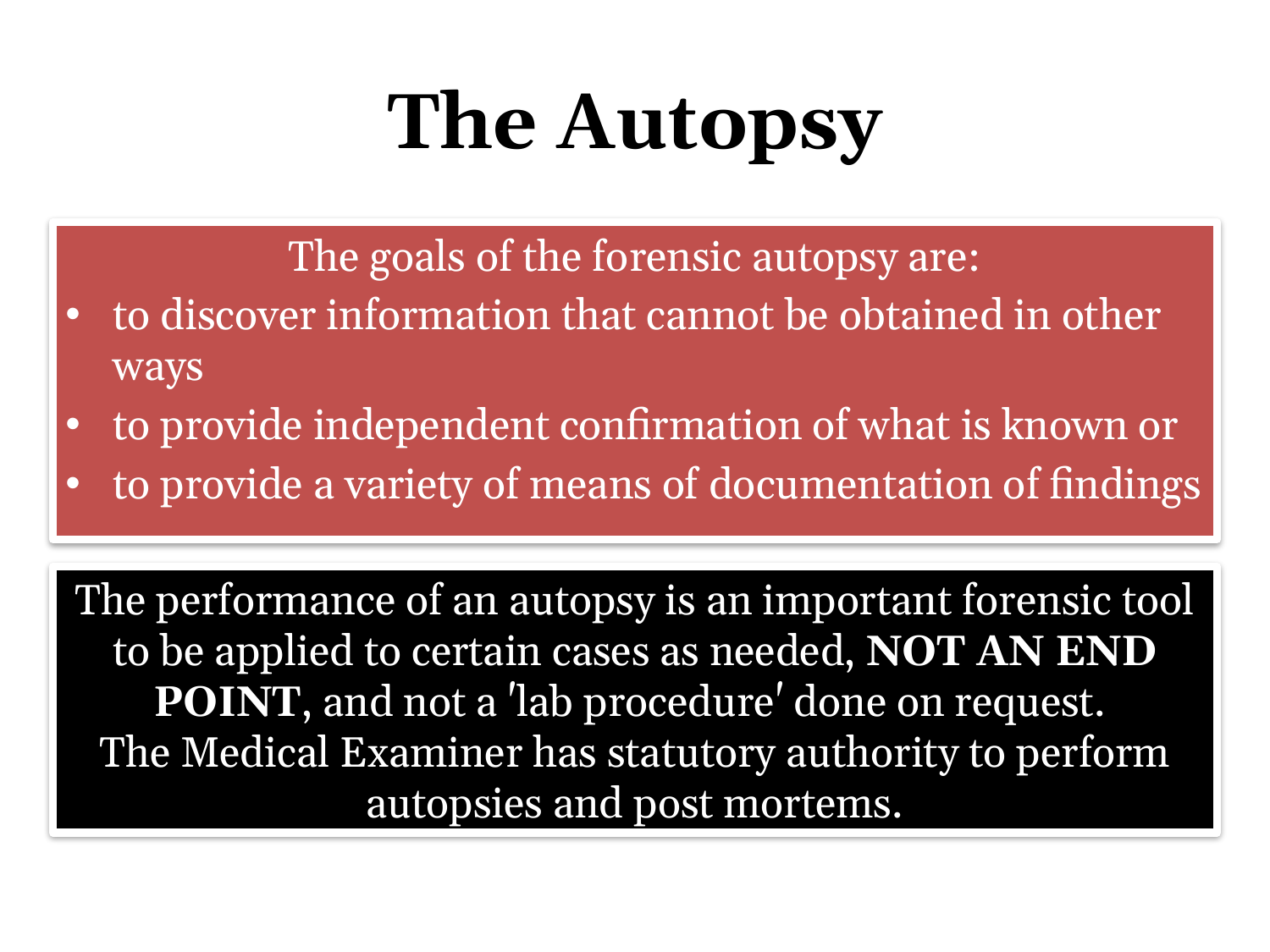

# The Autopsy
The goals of the forensic autopsy are:
to discover information that cannot be obtained in other ways
to provide independent confirmation of what is known or
to provide a variety of means of documentation of findings
The performance of an autopsy is an important forensic tool to be applied to certain cases as needed, not an end point, and not a 'lab procedure' done on request.
The Medical Examiner has statutory authority to perform autopsies and post mortems.